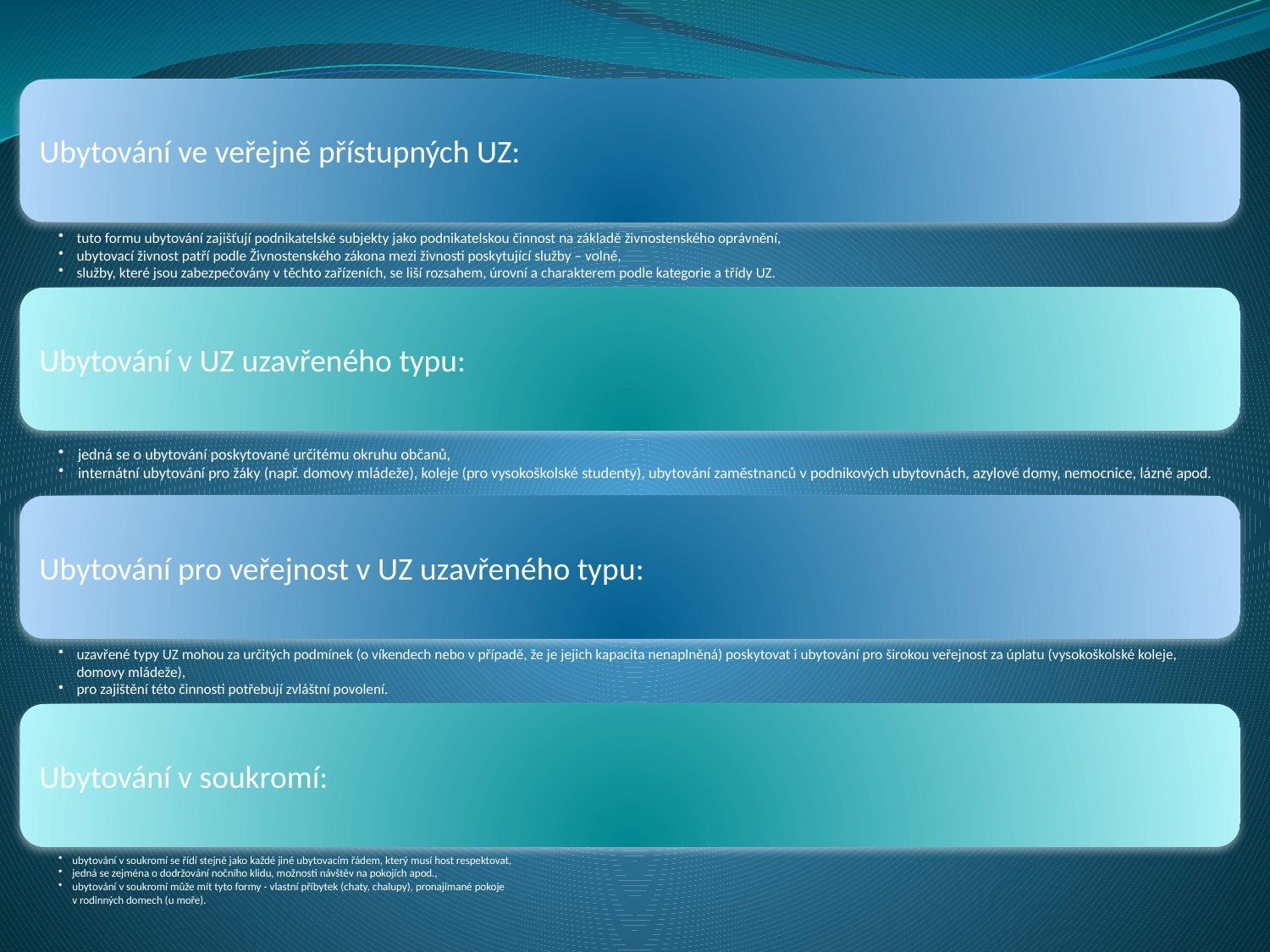

Ubytování ve veřejně přístupných UZ:
Ubytování v UZ uzavřeného typu:
Ubytování pro veřejnost v UZ uzavřeného typu:
Ubytování v soukromí:
tuto formu ubytování zajišťují podnikatelské subjekty jako podnikatelskou činnost na základě živnostenského oprávnění,
ubytovací živnost patří podle Živnostenského zákona mezi živnosti poskytující služby – volné,
služby, které jsou zabezpečovány v těchto zařízeních, se liší rozsahem, úrovní a charakterem podle kategorie a třídy UZ.
jedná se o ubytování poskytované určitému okruhu občanů,
internátní ubytování pro žáky (např. domovy mládeže), koleje (pro vysokoškolské studenty), ubytování zaměstnanců v podnikových ubytovnách, azylové domy, nemocnice, lázně apod.
uzavřené typy UZ mohou za určitých podmínek (o víkendech nebo v případě, že je jejich kapacita nenaplněná) poskytovat i ubytování pro širokou veřejnost za úplatu (vysokoškolské koleje, domovy mládeže),
pro zajištění této činnosti potřebují zvláštní povolení.
ubytování v soukromí se řídí stejně jako každé jiné ubytovacím řádem, který musí host respektovat,
jedná se zejména o dodržování nočního klidu, možnosti návštěv na pokojích apod.,
ubytování v soukromí může mít tyto formy - vlastní příbytek (chaty, chalupy), pronajímané pokoje
v rodinných domech (u moře).